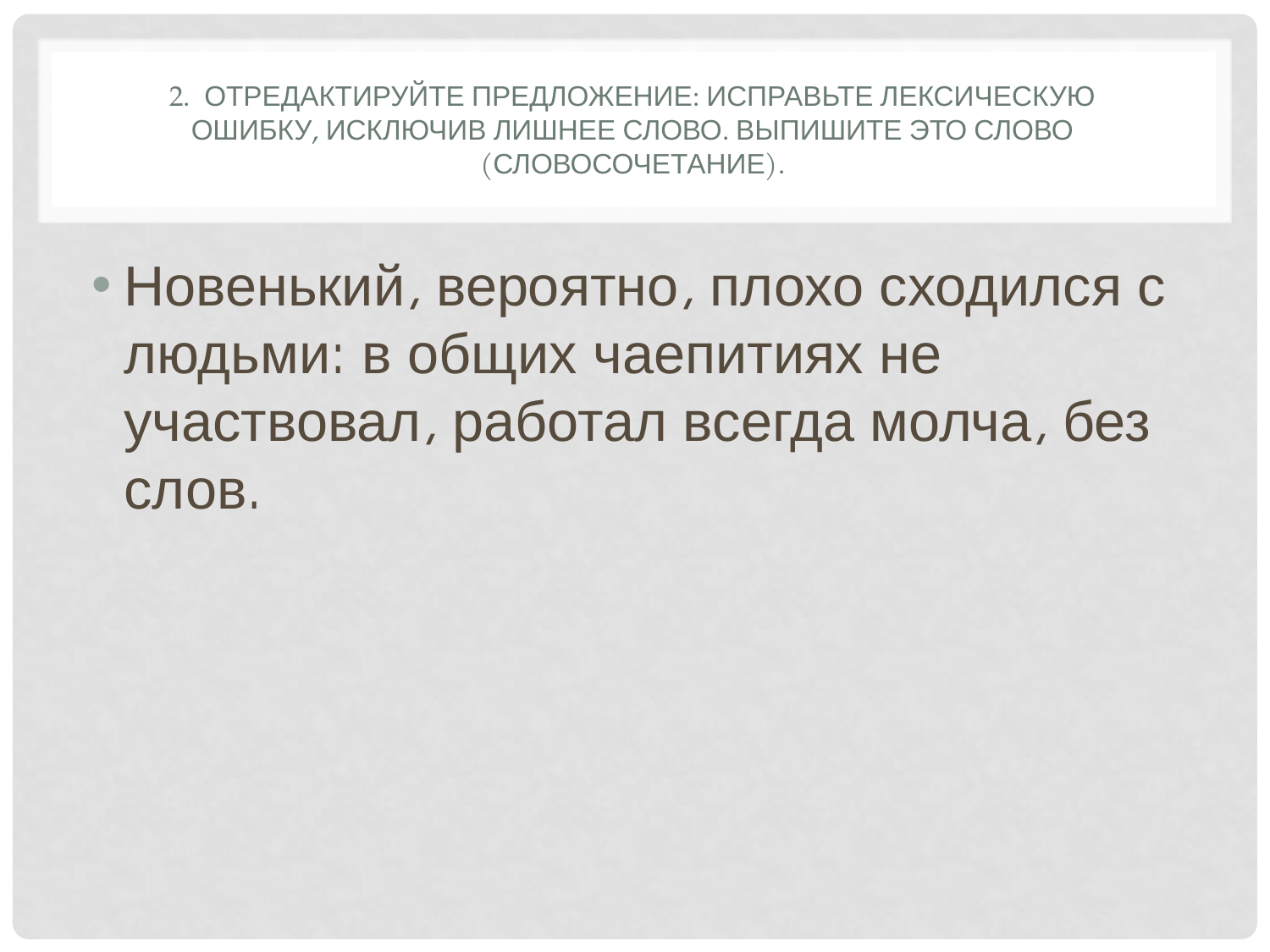

# 2.  Отредактируйте предложение: исправьте лексическую ошибку, исключив лишнее слово. Выпишите это слово (словосочетание).
Новенький, вероятно, плохо сходился с людьми: в общих чаепитиях не участвовал, работал всегда молча, без слов.